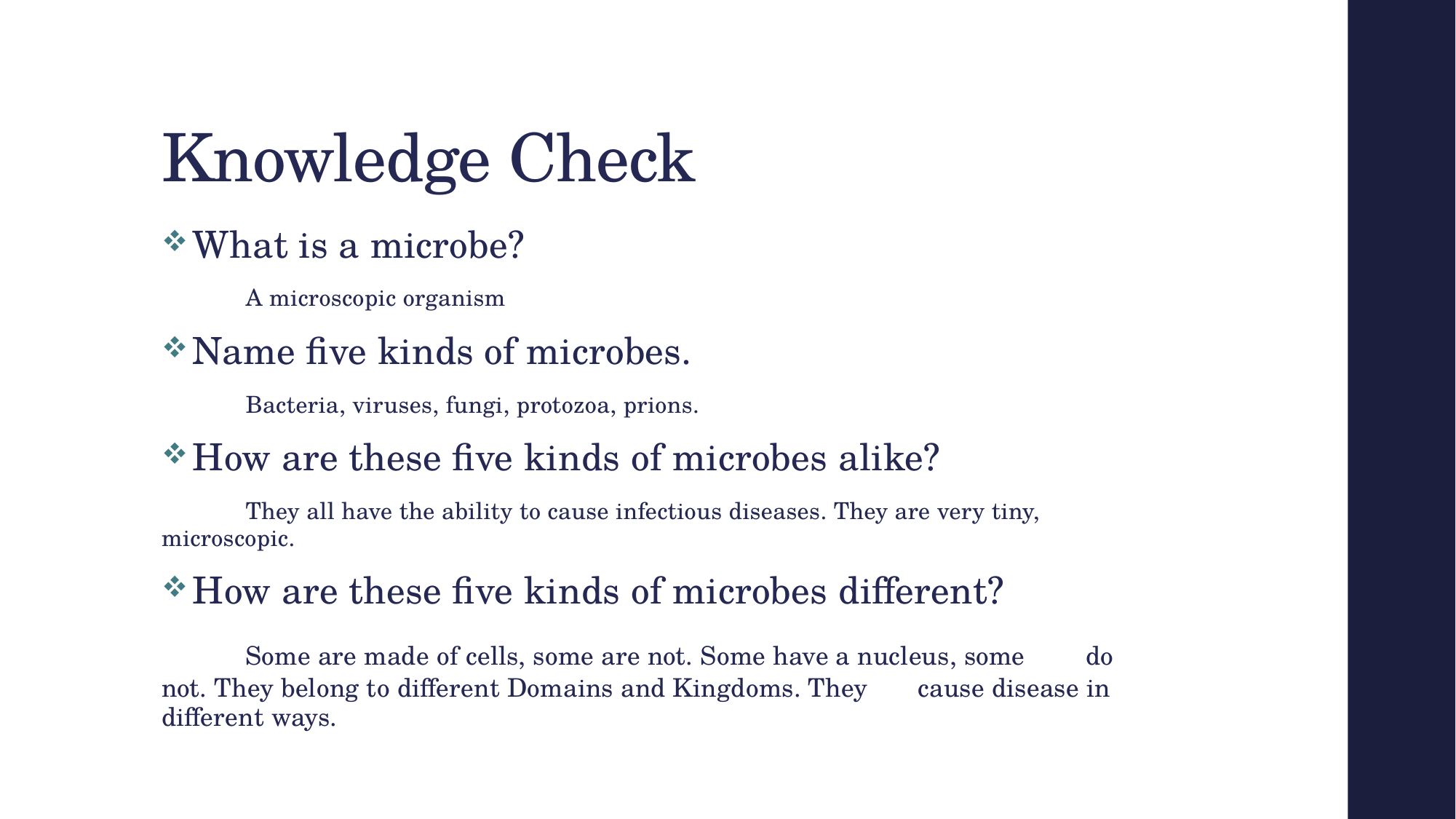

# Knowledge Check
 What is a microbe?
	A microscopic organism
 Name five kinds of microbes.
	Bacteria, viruses, fungi, protozoa, prions.
 How are these five kinds of microbes alike?
	They all have the ability to cause infectious diseases. They are very tiny, 	microscopic.
 How are these five kinds of microbes different?
	Some are made of cells, some are not. Some have a nucleus, some 	do not. They belong to different Domains and Kingdoms. They 	cause disease in different ways.